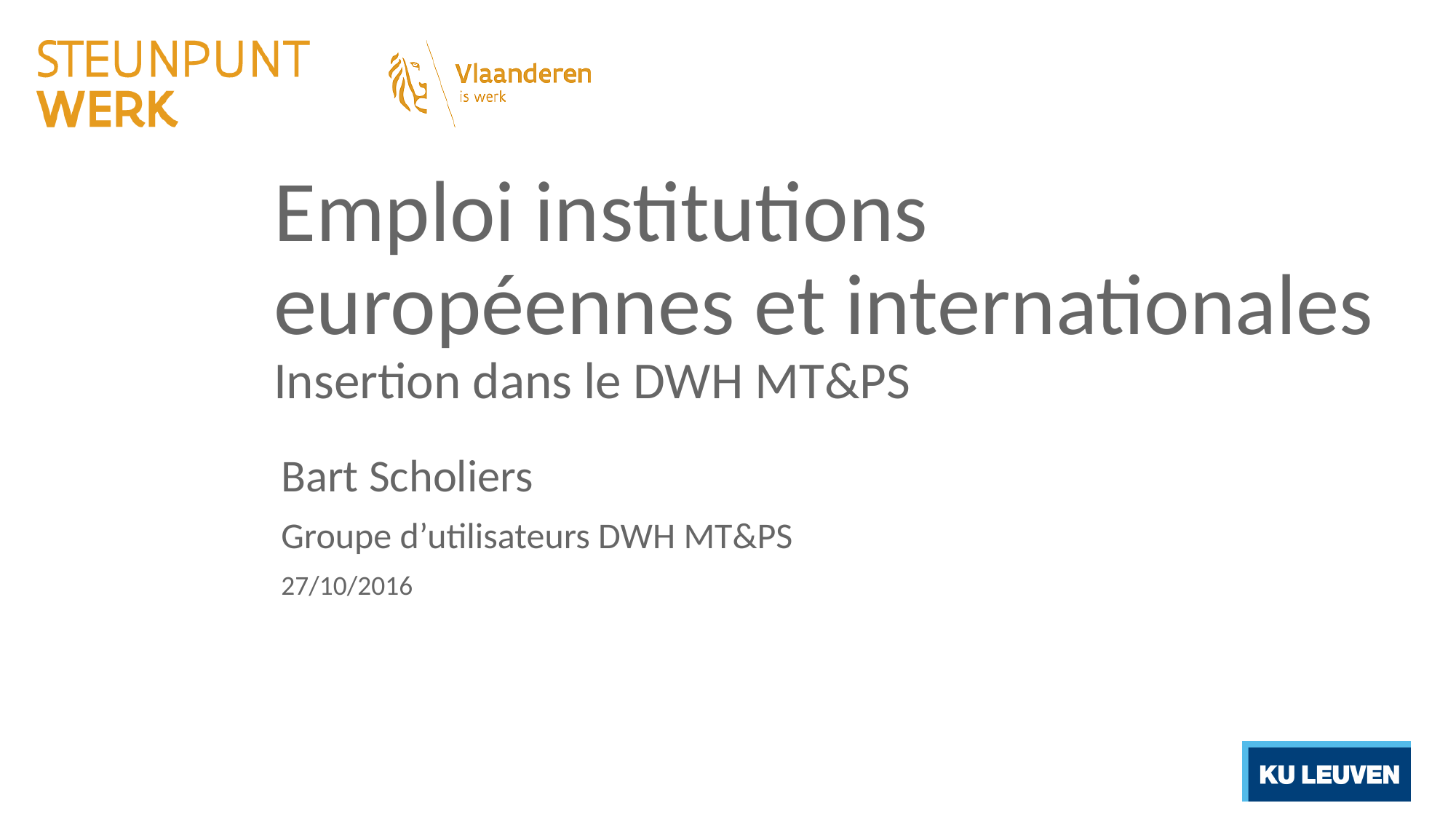

# Emploi institutions européennes et internationales Insertion dans le DWH MT&PS
Bart Scholiers
Groupe d’utilisateurs DWH MT&PS
27/10/2016